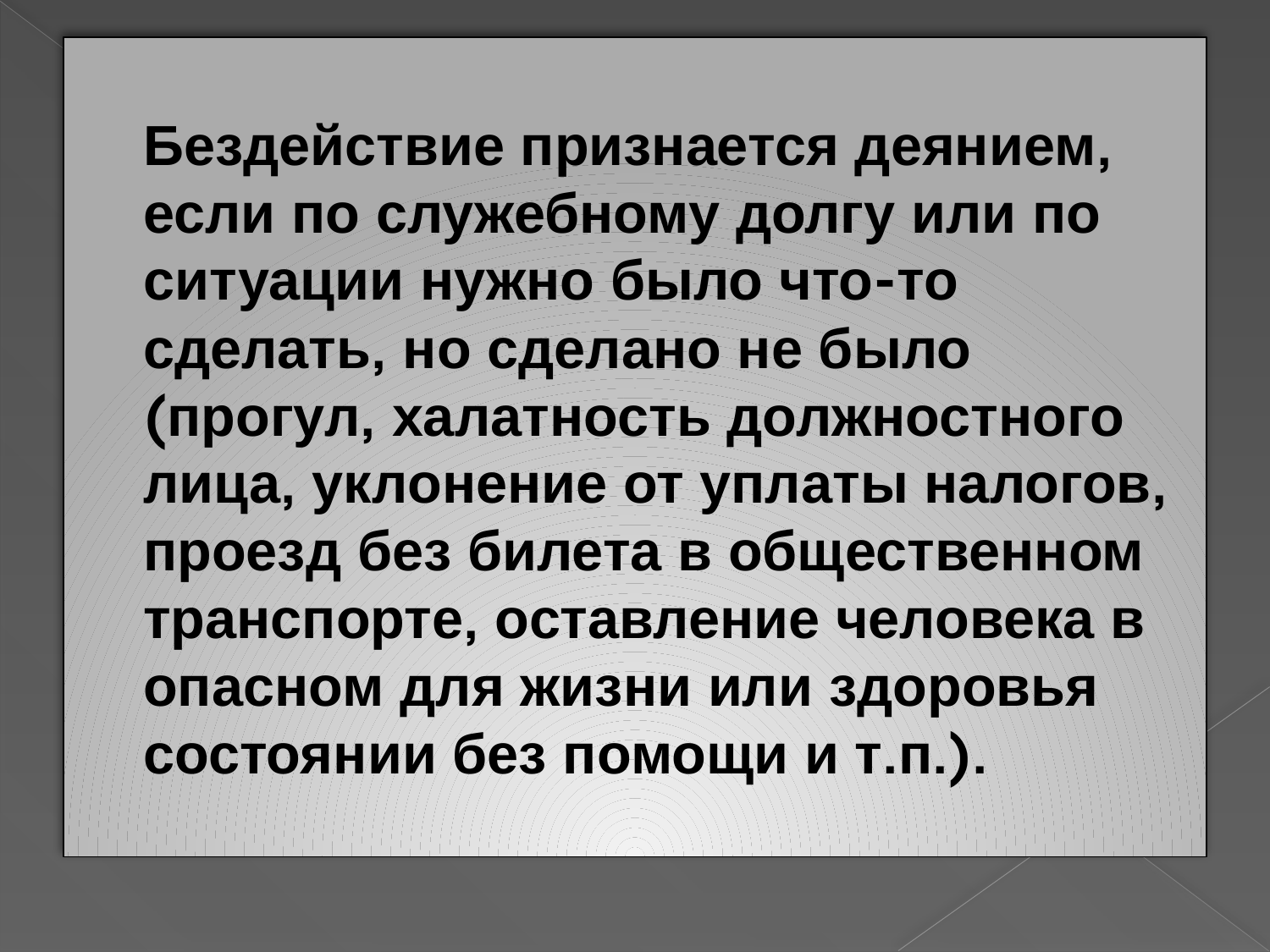

# Бездействие признается деянием, если по служебному долгу или по ситуации нужно было что-то сделать, но сделано не было (прогул, халатность должностного лица, уклонение от уплаты налогов, проезд без билета в общественном транспорте, оставление человека в опасном для жизни или здоровья состоянии без помощи и т.п.).